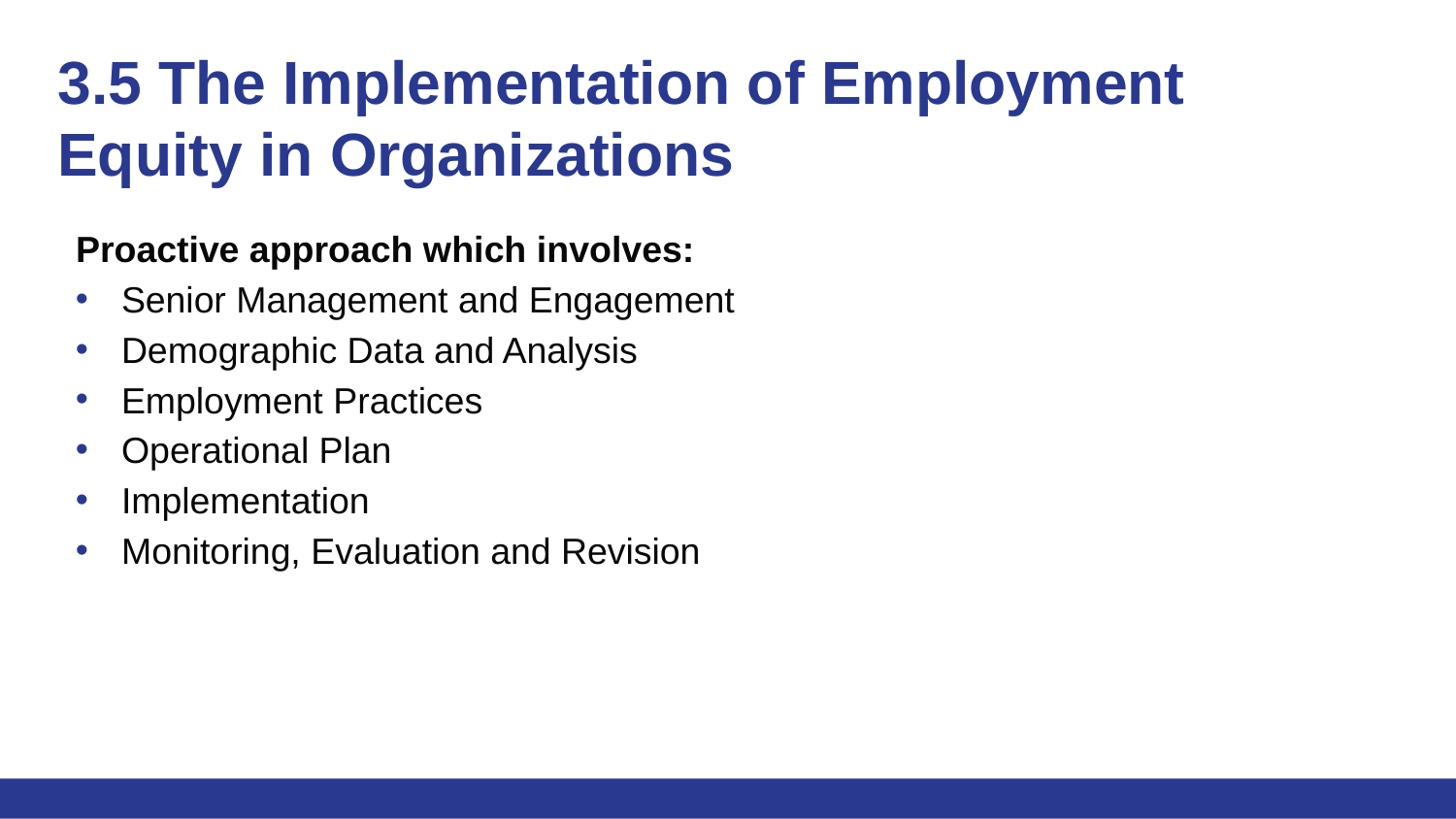

# 3.5 The Implementation of Employment Equity in Organizations
Proactive approach which involves:​
Senior Management and Engagement
Demographic Data and Analysis
Employment Practices
Operational Plan
Implementation
Monitoring, Evaluation and Revision